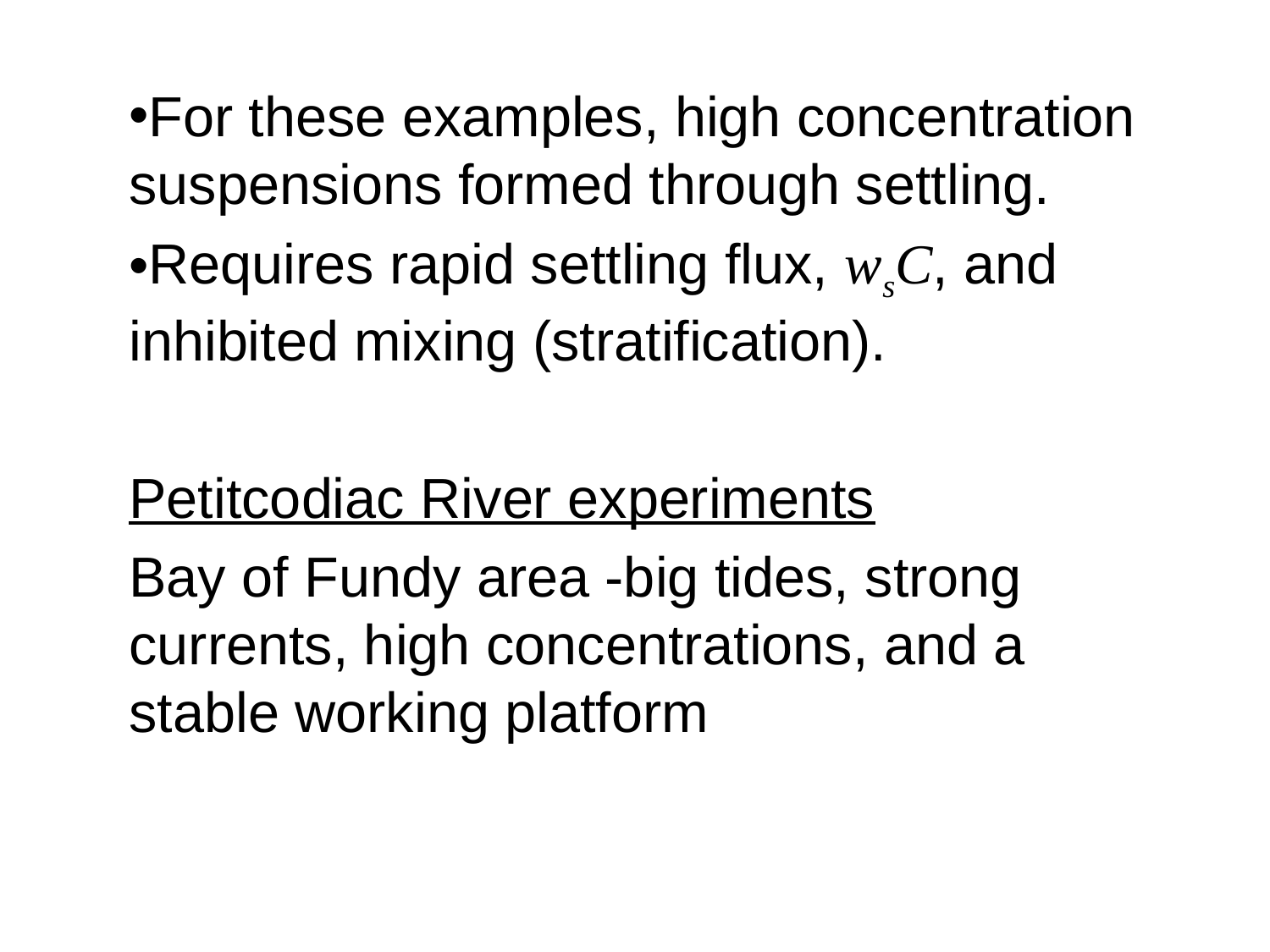

For these examples, high concentration suspensions formed through settling.
Requires rapid settling flux, wsC, and inhibited mixing (stratification).

Petitcodiac River experiments
Bay of Fundy area -big tides, strong currents, high concentrations, and a stable working platform